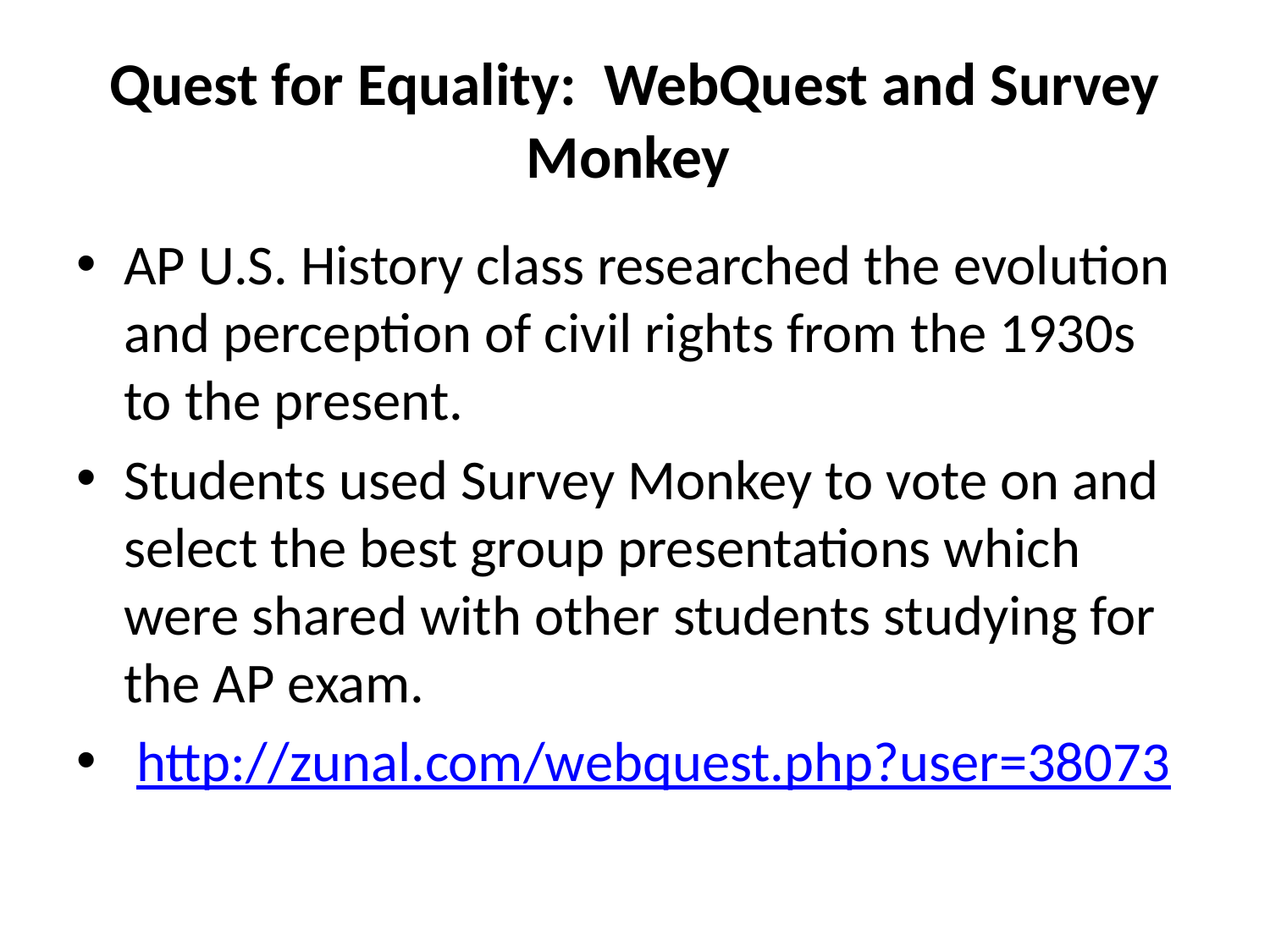

# Quest for Equality:  WebQuest and Survey Monkey
AP U.S. History class researched the evolution and perception of civil rights from the 1930s to the present.
Students used Survey Monkey to vote on and select the best group presentations which were shared with other students studying for the AP exam.
 http://zunal.com/webquest.php?user=38073